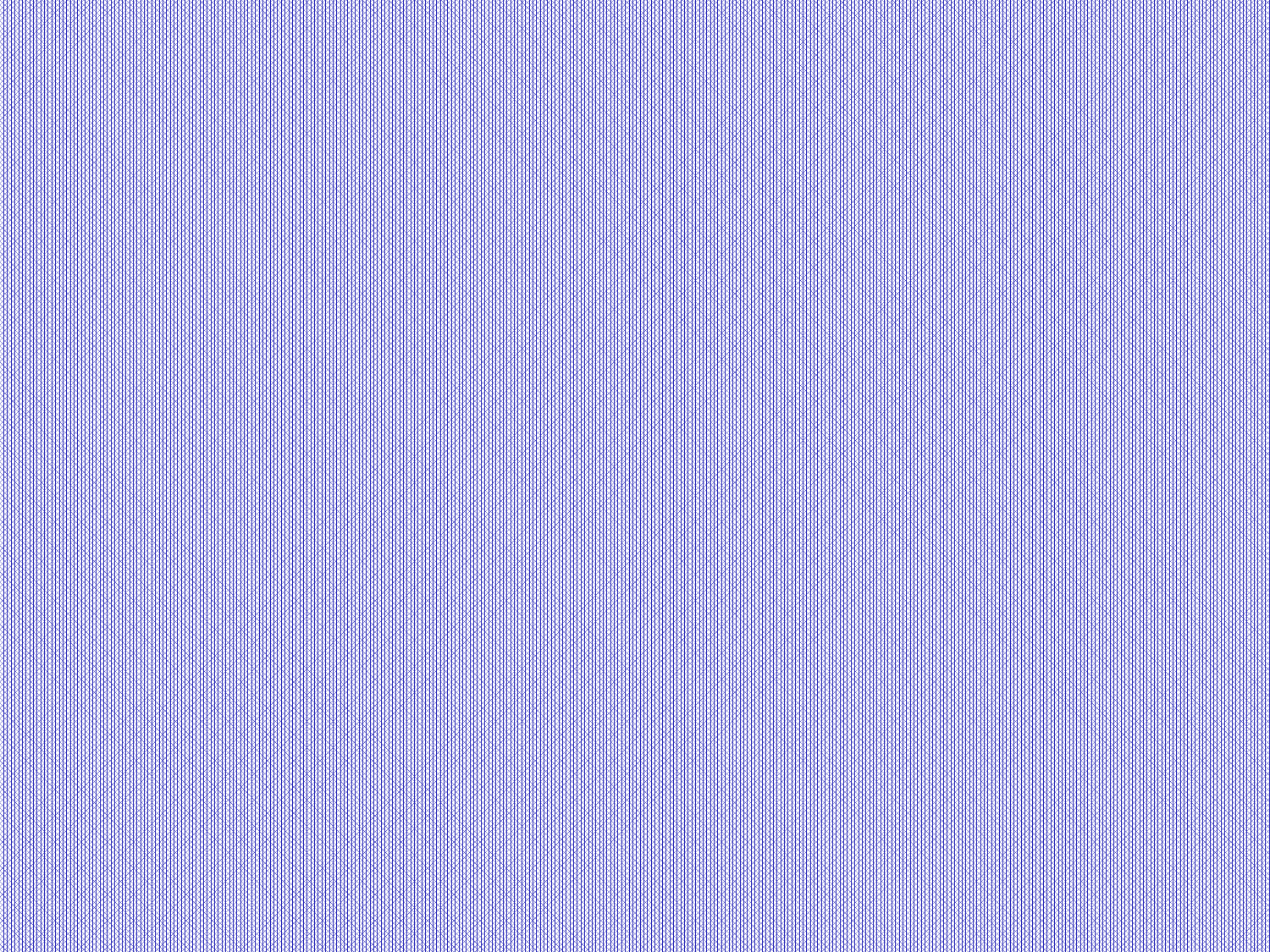

What is to
wash eyes for 15 minutes
at the nearest eyewash station